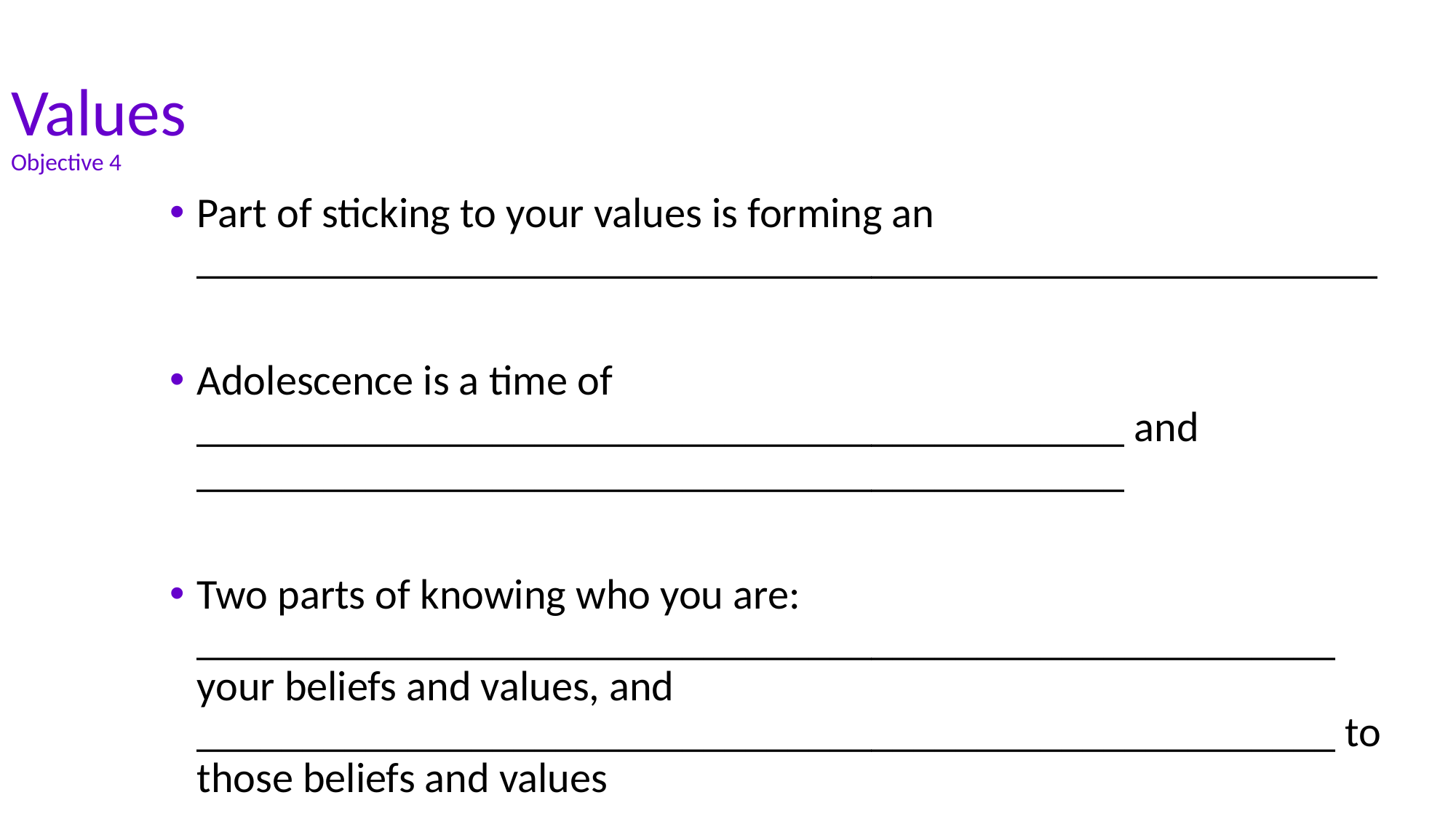

Values
Objective 4
Part of sticking to your values is forming an ________________________________________________________

Adolescence is a time of ____________________________________________ and ____________________________________________

Two parts of knowing who you are: ______________________________________________________ your beliefs and values, and ______________________________________________________ to those beliefs and values